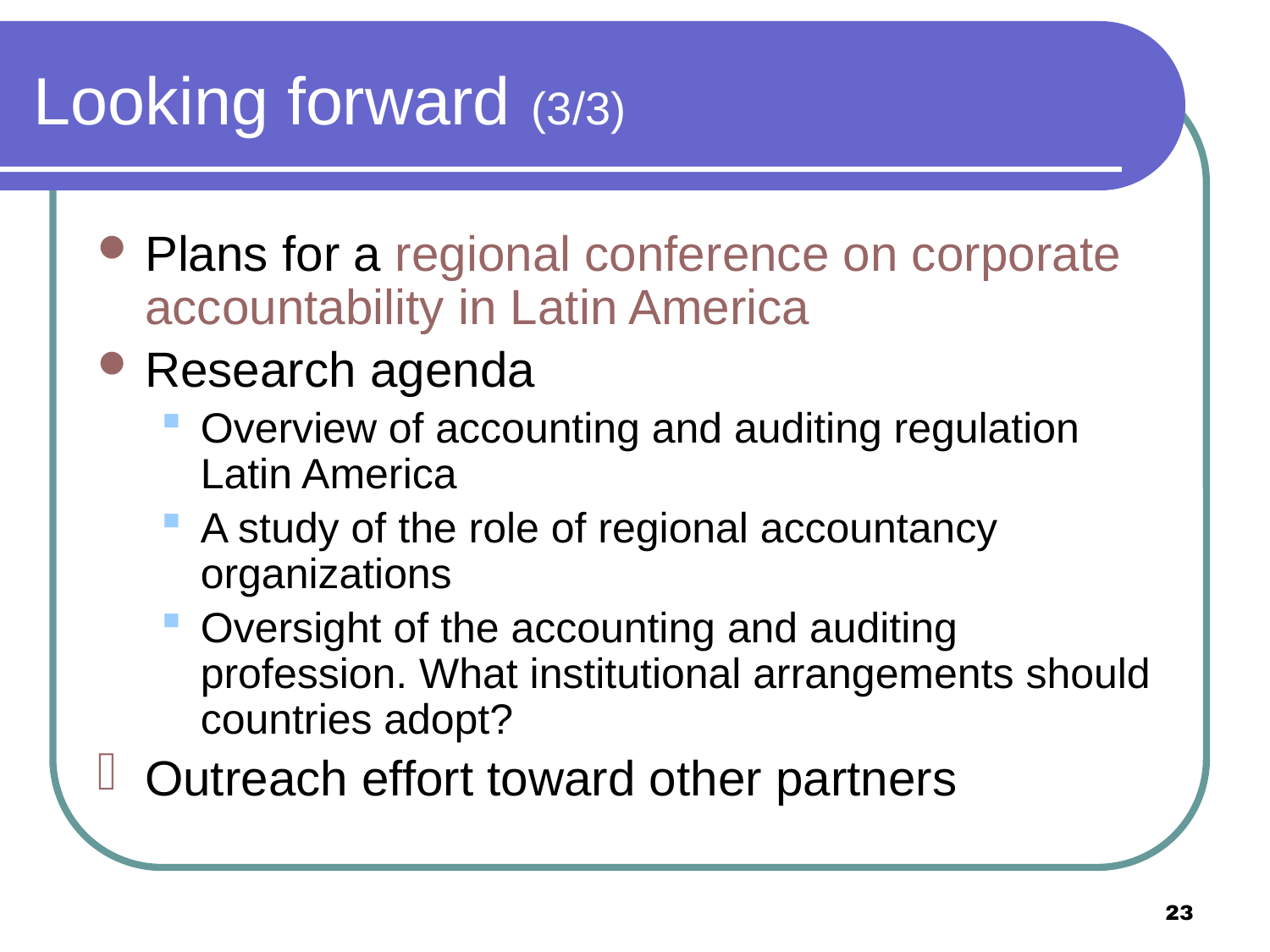

# Looking forward (3/3)
Plans for a regional conference on corporate accountability in Latin America
Research agenda
Overview of accounting and auditing regulation Latin America
A study of the role of regional accountancy organizations
Oversight of the accounting and auditing profession. What institutional arrangements should countries adopt?
Outreach effort toward other partners
23